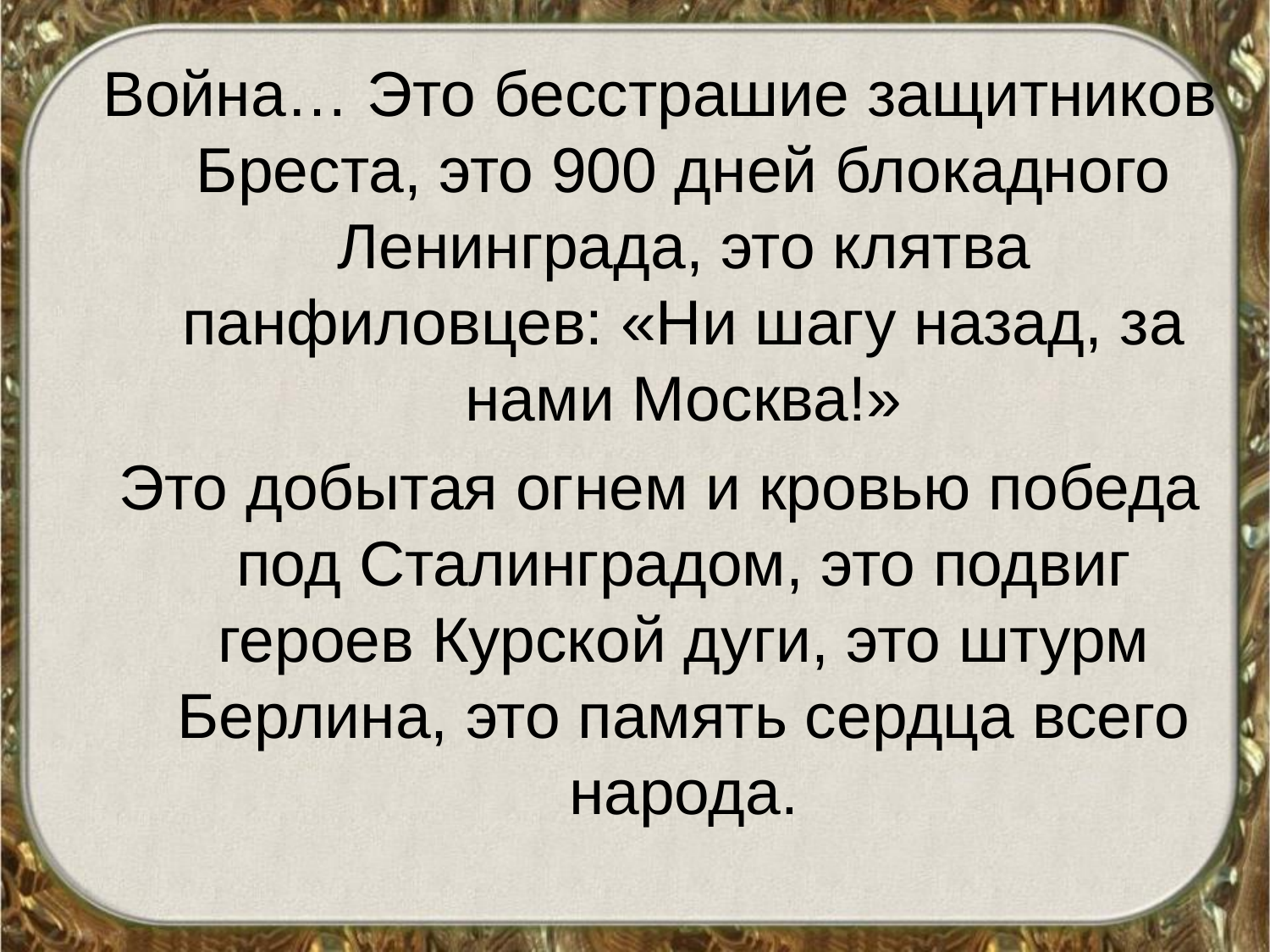

Война… Это бесстрашие защитников Бреста, это 900 дней блокадного Ленинграда, это клятва панфиловцев: «Ни шагу назад, за нами Москва!»
Это добытая огнем и кровью победа под Сталинградом, это подвиг героев Курской дуги, это штурм Берлина, это память сердца всего народа.